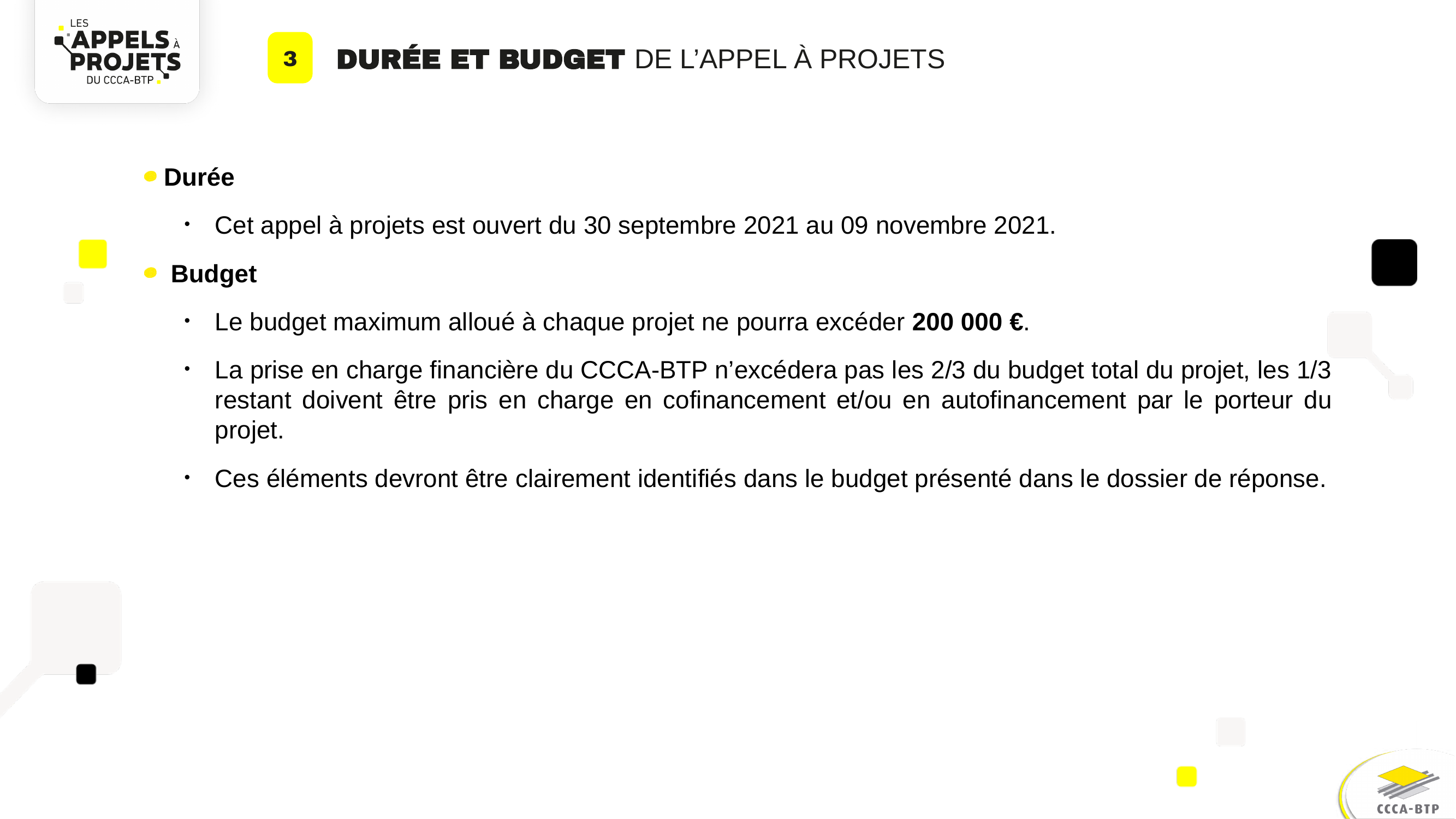

DURÉE ET BUDGET DE L’APPEL À PROJETS
3
Durée
Cet appel à projets est ouvert du 30 septembre 2021 au 09 novembre 2021.
 Budget
Le budget maximum alloué à chaque projet ne pourra excéder 200 000 €.
La prise en charge financière du CCCA-BTP n’excédera pas les 2/3 du budget total du projet, les 1/3 restant doivent être pris en charge en cofinancement et/ou en autofinancement par le porteur du projet.
Ces éléments devront être clairement identifiés dans le budget présenté dans le dossier de réponse.